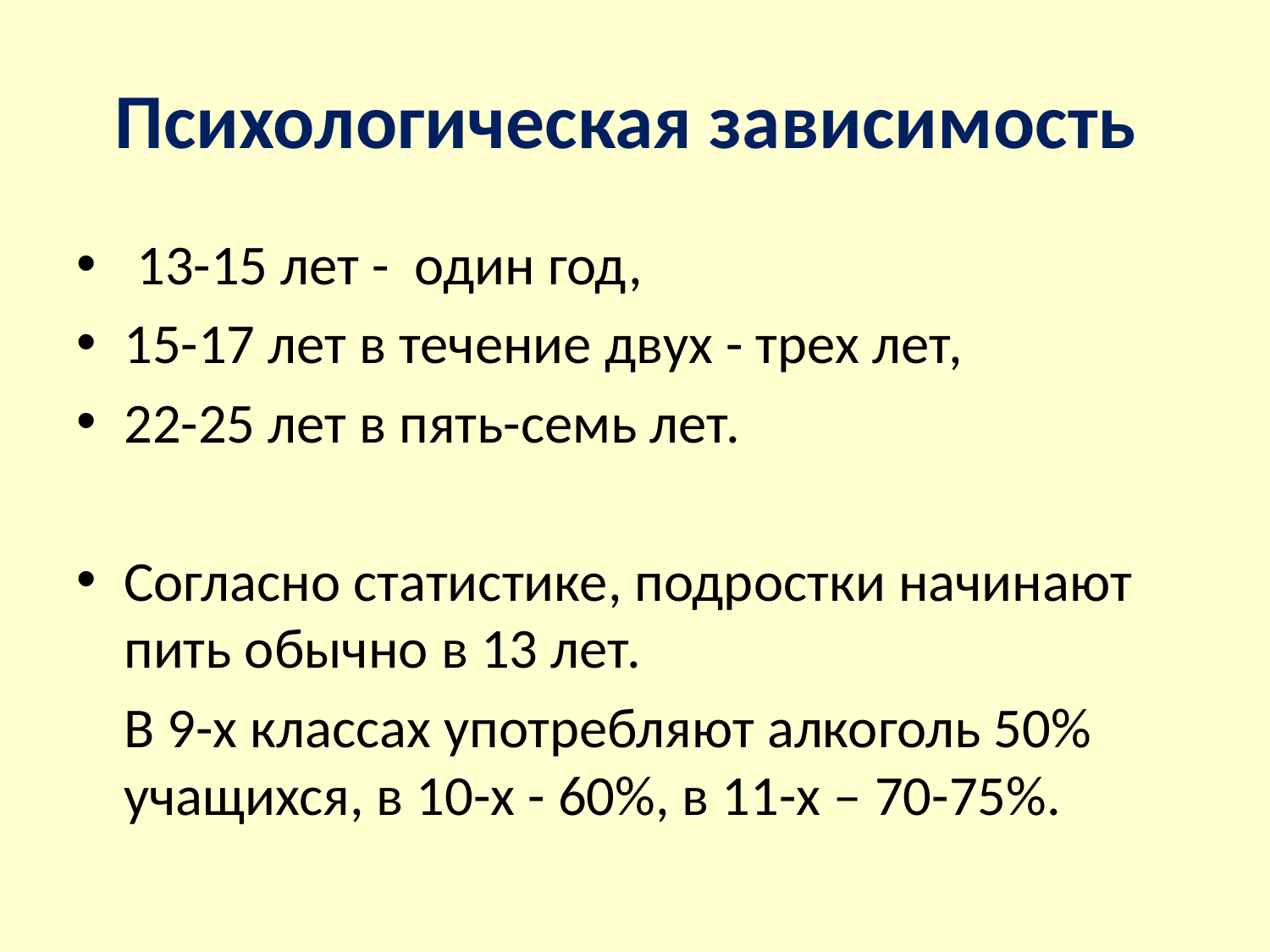

# Психологическая зависимость
 13-15 лет -  один год,
15-17 лет в течение двух - трех лет,
22-25 лет в пять-семь лет.

Согласно статистике, подростки начинают пить обычно в 13 лет.
	В 9-х классах употребляют алкоголь 50% учащихся, в 10-х - 60%, в 11-х – 70-75%.